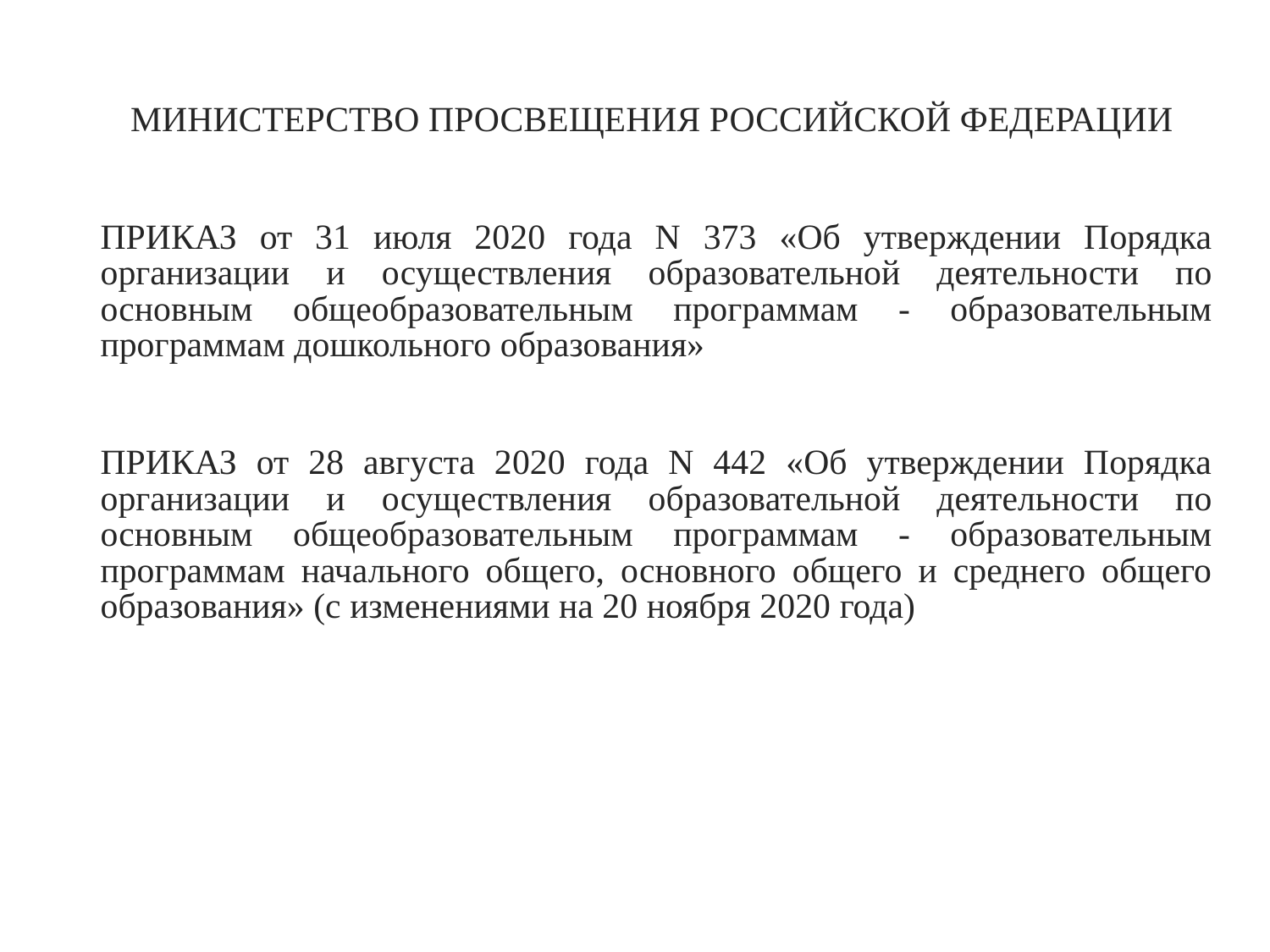

МИНИСТЕРСТВО ПРОСВЕЩЕНИЯ РОССИЙСКОЙ ФЕДЕРАЦИИ

ПРИКАЗ от 31 июля 2020 года N 373 «Об утверждении Порядка организации и осуществления образовательной деятельности по основным общеобразовательным программам - образовательным программам дошкольного образования»

ПРИКАЗ от 28 августа 2020 года N 442 «Об утверждении Порядка организации и осуществления образовательной деятельности по основным общеобразовательным программам - образовательным программам начального общего, основного общего и среднего общего образования» (с изменениями на 20 ноября 2020 года)